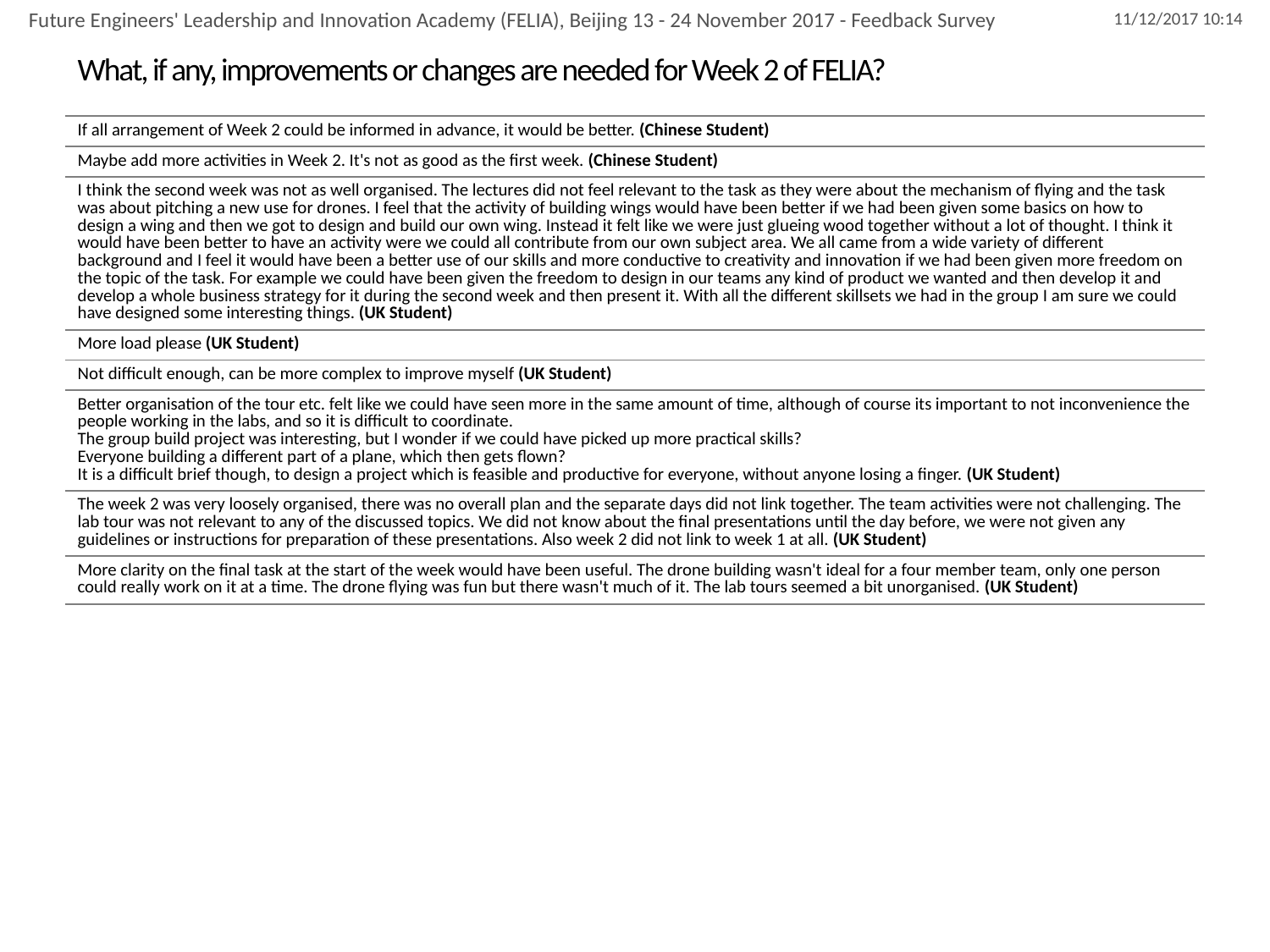

Future Engineers' Leadership and Innovation Academy (FELIA), Beijing 13 - 24 November 2017 - Feedback Survey
# What, if any, improvements or changes are needed for Week 2 of FELIA?
| If all arrangement of Week 2 could be informed in advance, it would be better. (Chinese Student) |
| --- |
| Maybe add more activities in Week 2. It's not as good as the first week. (Chinese Student) |
| I think the second week was not as well organised. The lectures did not feel relevant to the task as they were about the mechanism of flying and the task was about pitching a new use for drones. I feel that the activity of building wings would have been better if we had been given some basics on how to design a wing and then we got to design and build our own wing. Instead it felt like we were just glueing wood together without a lot of thought. I think it would have been better to have an activity were we could all contribute from our own subject area. We all came from a wide variety of different background and I feel it would have been a better use of our skills and more conductive to creativity and innovation if we had been given more freedom on the topic of the task. For example we could have been given the freedom to design in our teams any kind of product we wanted and then develop it and develop a whole business strategy for it during the second week and then present it. With all the different skillsets we had in the group I am sure we could have designed some interesting things. (UK Student) |
| More load please (UK Student) |
| Not difficult enough, can be more complex to improve myself (UK Student) |
| Better organisation of the tour etc. felt like we could have seen more in the same amount of time, although of course its important to not inconvenience the people working in the labs, and so it is difficult to coordinate. The group build project was interesting, but I wonder if we could have picked up more practical skills? Everyone building a different part of a plane, which then gets flown? It is a difficult brief though, to design a project which is feasible and productive for everyone, without anyone losing a finger. (UK Student) |
| The week 2 was very loosely organised, there was no overall plan and the separate days did not link together. The team activities were not challenging. The lab tour was not relevant to any of the discussed topics. We did not know about the final presentations until the day before, we were not given any guidelines or instructions for preparation of these presentations. Also week 2 did not link to week 1 at all. (UK Student) |
| More clarity on the final task at the start of the week would have been useful. The drone building wasn't ideal for a four member team, only one person could really work on it at a time. The drone flying was fun but there wasn't much of it. The lab tours seemed a bit unorganised. (UK Student) |